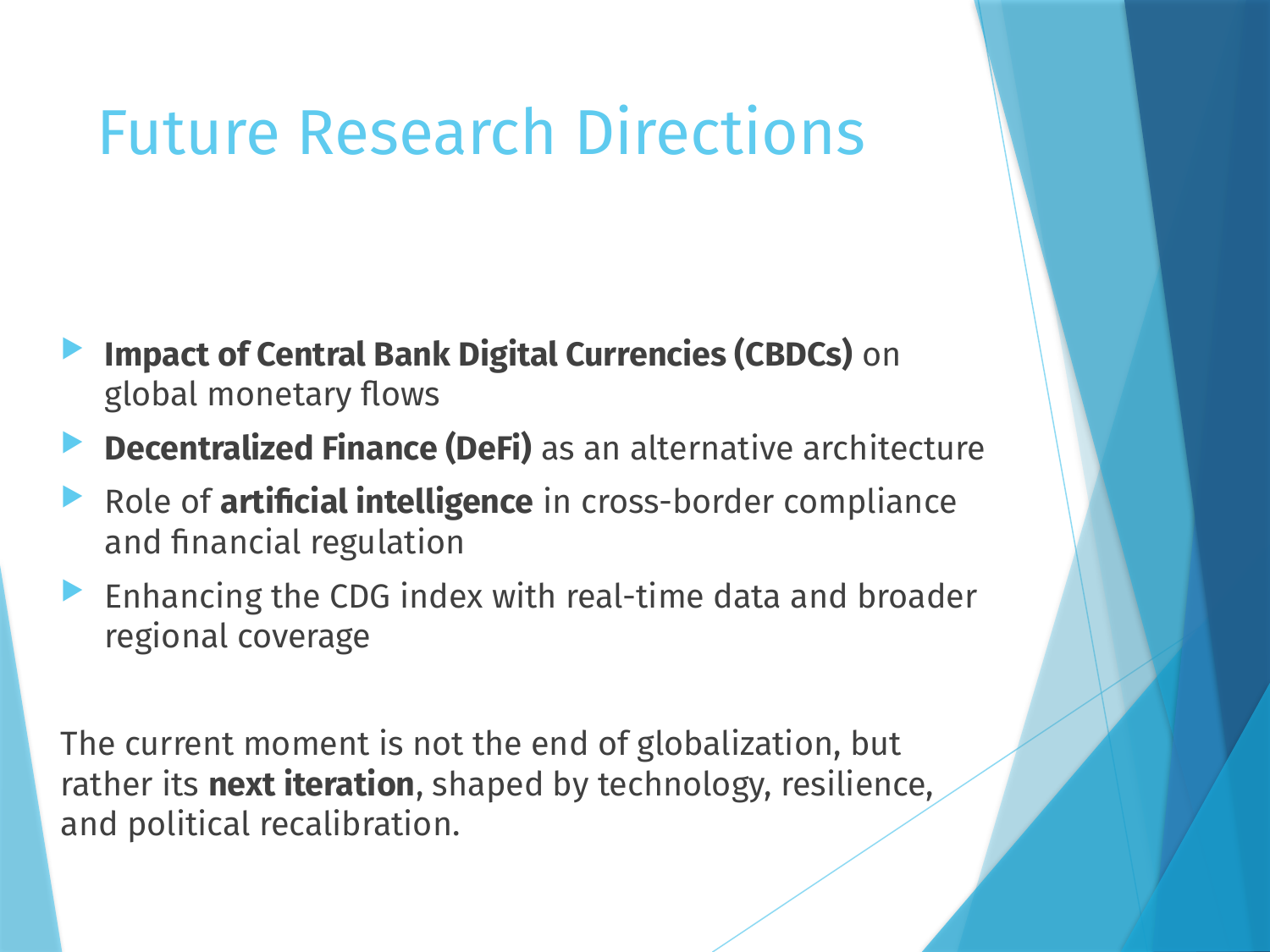

# Future Research Directions
Impact of Central Bank Digital Currencies (CBDCs) on global monetary flows
Decentralized Finance (DeFi) as an alternative architecture
Role of artificial intelligence in cross-border compliance and financial regulation
Enhancing the CDG index with real-time data and broader regional coverage

The current moment is not the end of globalization, but rather its next iteration, shaped by technology, resilience, and political recalibration.